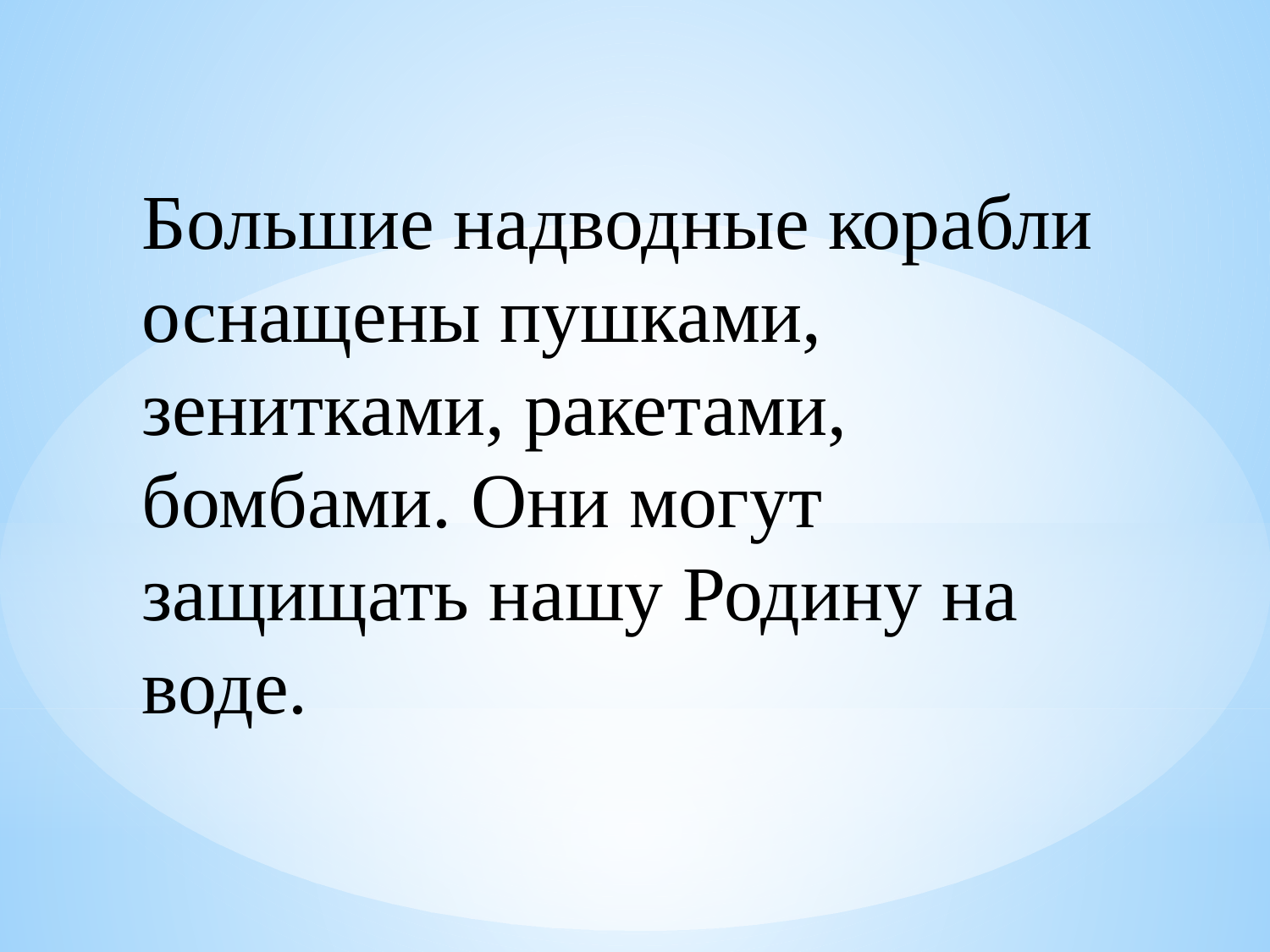

Большие надводные корабли оснащены пушками, зенитками, ракетами, бомбами. Они могут защищать нашу Родину на воде.